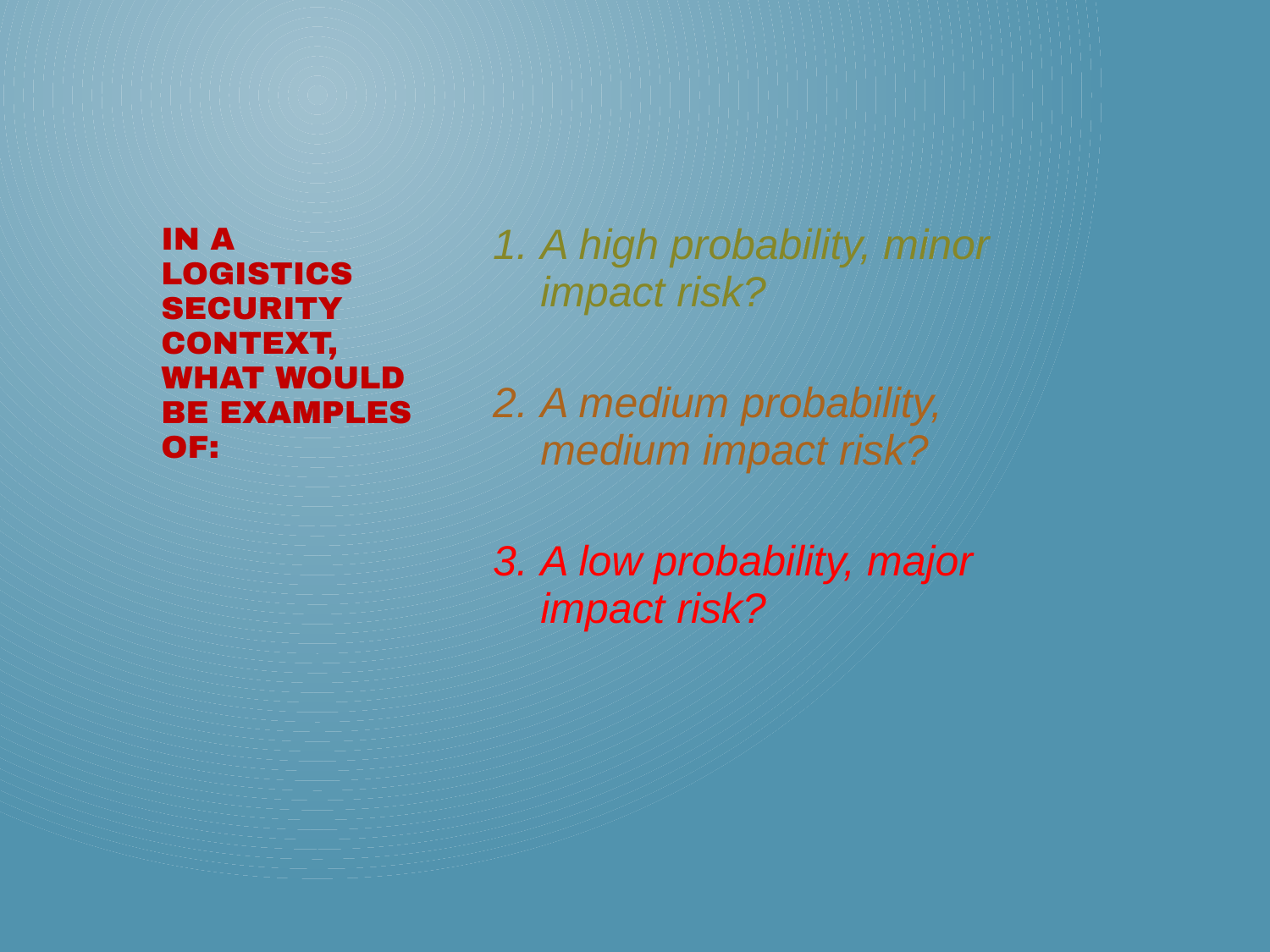

A high probability, minor impact risk?

A medium probability, medium impact risk?

A low probability, major impact risk?
# In a logistics security context, what would be examples of: